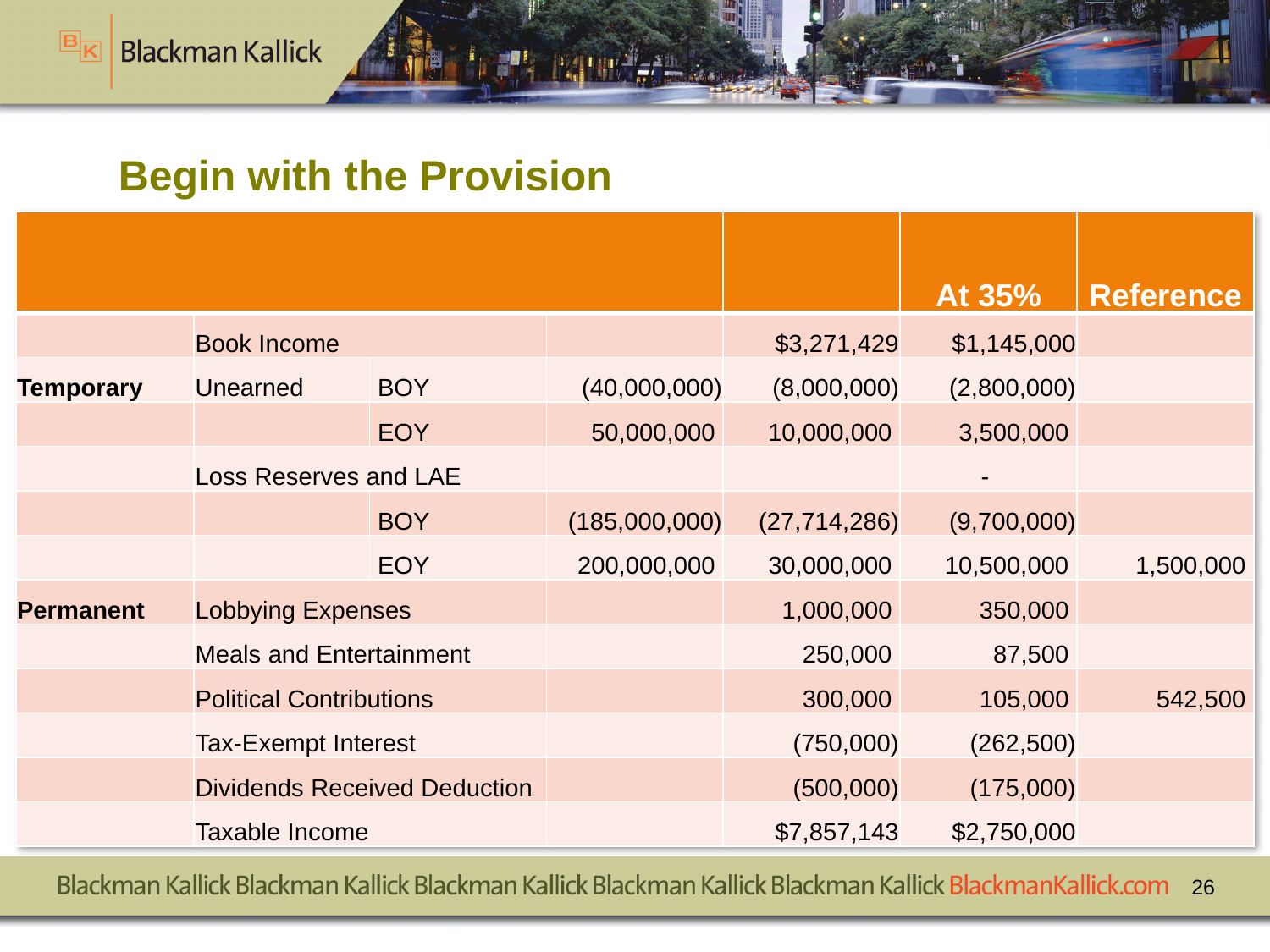

# Begin with the Provision
|  |  |  |  |  | At 35% | Reference |
| --- | --- | --- | --- | --- | --- | --- |
|  | Book Income |  |  | $3,271,429 | $1,145,000 |  |
| Temporary | Unearned | BOY | (40,000,000) | (8,000,000) | (2,800,000) |  |
|  |  | EOY | 50,000,000 | 10,000,000 | 3,500,000 |  |
|  | Loss Reserves and LAE |  |  |  | - |  |
|  |  | BOY | (185,000,000) | (27,714,286) | (9,700,000) |  |
|  |  | EOY | 200,000,000 | 30,000,000 | 10,500,000 | 1,500,000 |
| Permanent | Lobbying Expenses |  |  | 1,000,000 | 350,000 |  |
|  | Meals and Entertainment |  |  | 250,000 | 87,500 |  |
|  | Political Contributions |  |  | 300,000 | 105,000 | 542,500 |
|  | Tax-Exempt Interest |  |  | (750,000) | (262,500) |  |
|  | Dividends Received Deduction |  |  | (500,000) | (175,000) |  |
|  | Taxable Income |  |  | $7,857,143 | $2,750,000 |  |